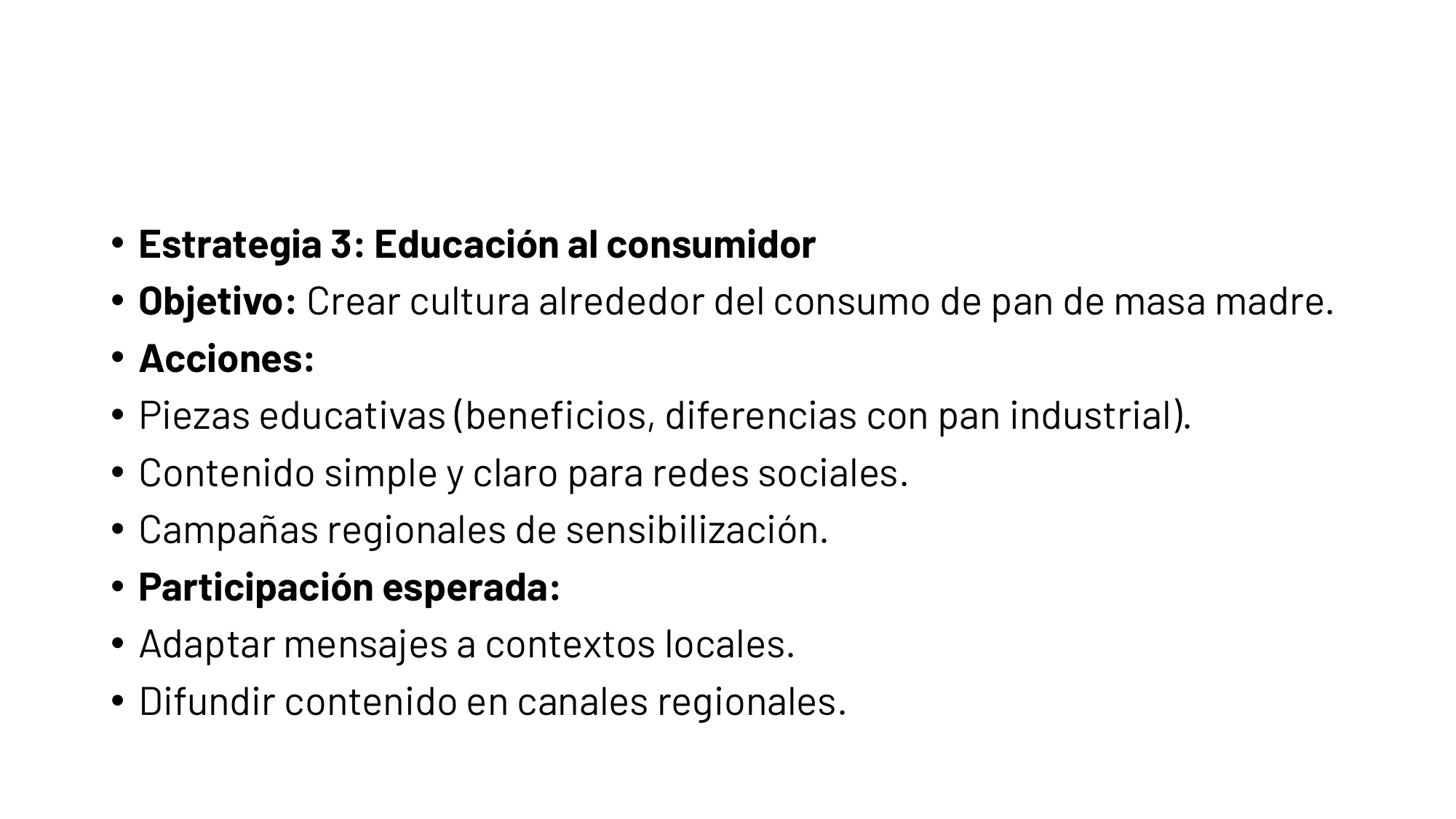

#
Estrategia 3: Educación al consumidor
Objetivo: Crear cultura alrededor del consumo de pan de masa madre.
Acciones:
Piezas educativas (beneficios, diferencias con pan industrial).
Contenido simple y claro para redes sociales.
Campañas regionales de sensibilización.
Participación esperada:
Adaptar mensajes a contextos locales.
Difundir contenido en canales regionales.